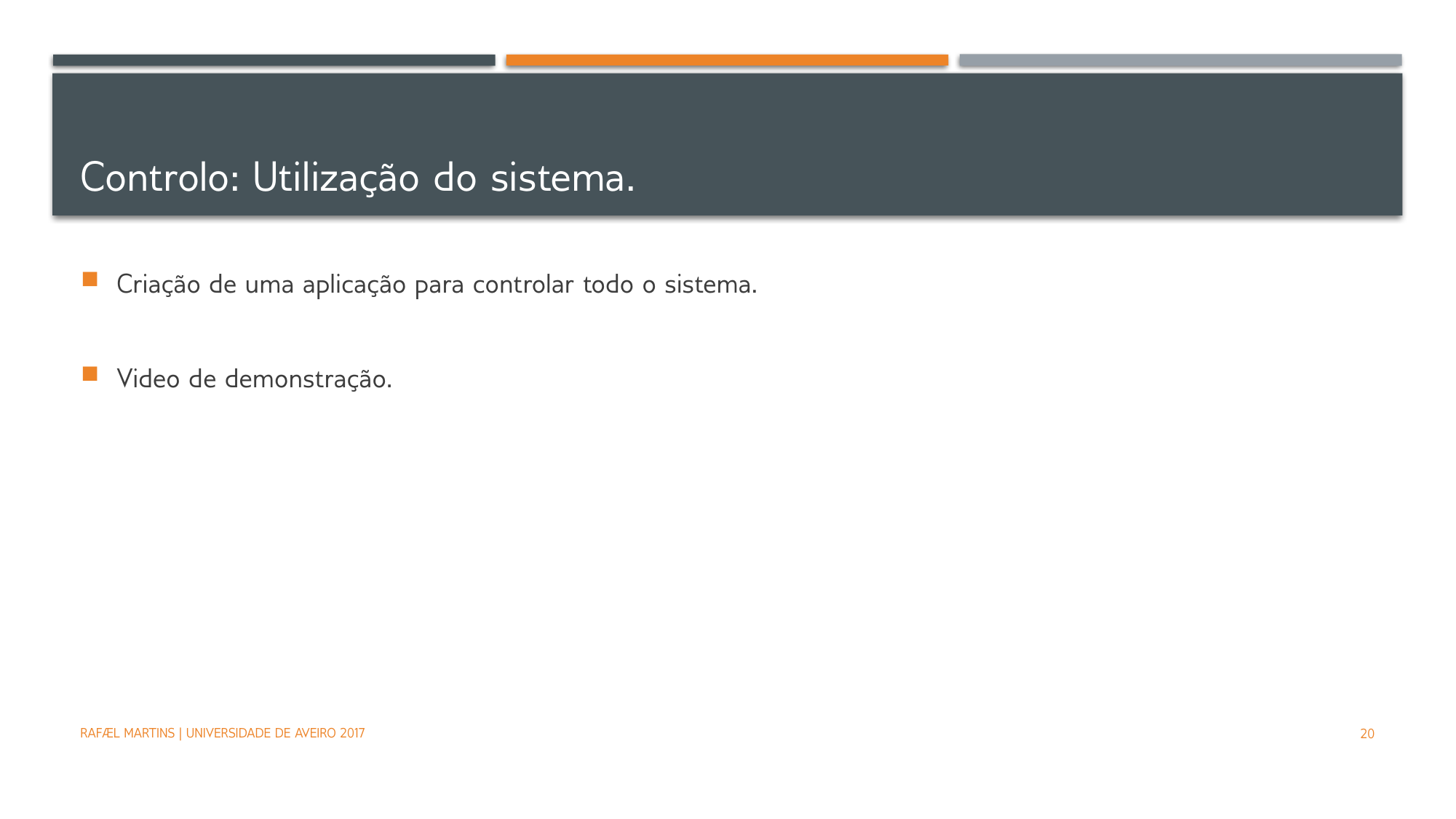

# Controlo: Utilização do sistema.
Criação de uma aplicação para controlar todo o sistema.

Video de demonstração.
Rafael Martins | Universidade de Aveiro 2017
20